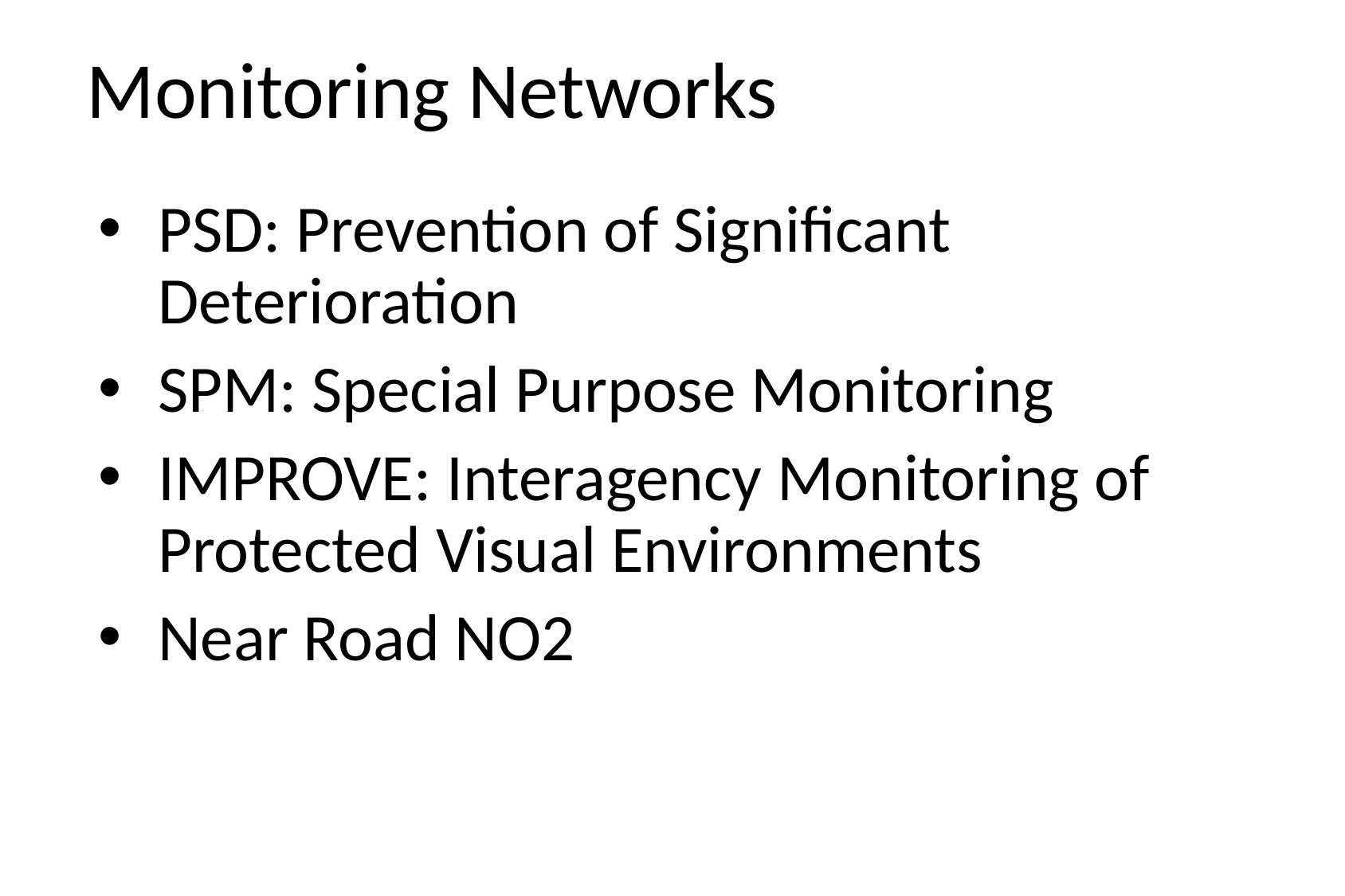

# Monitoring Networks
PSD: Prevention of Significant Deterioration
SPM: Special Purpose Monitoring
IMPROVE: Interagency Monitoring of Protected Visual Environments
Near Road NO2